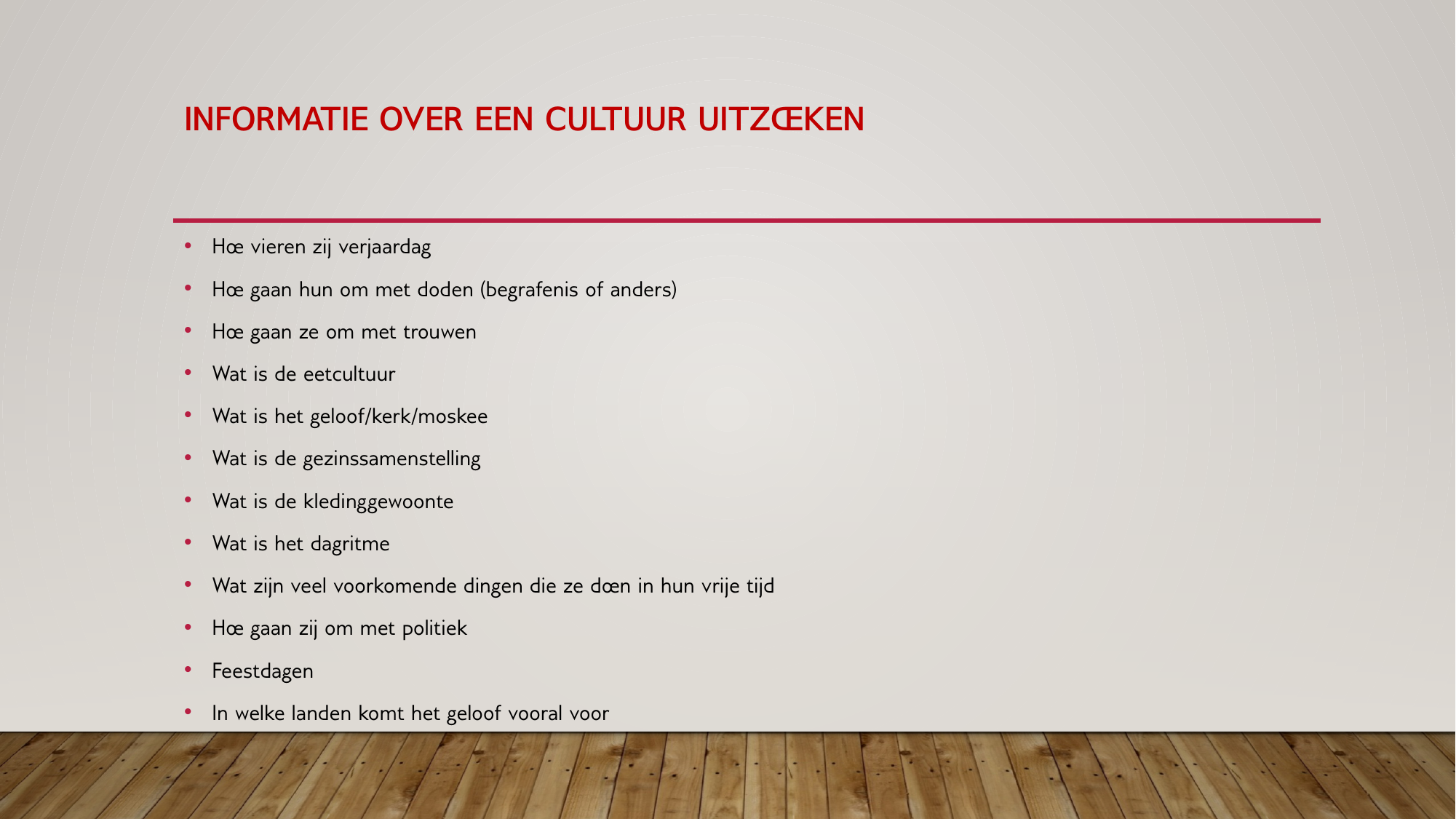

# Informatie over een cultuur uitzoeken
Hoe vieren zij verjaardag
Hoe gaan hun om met doden (begrafenis of anders)
Hoe gaan ze om met trouwen
Wat is de eetcultuur
Wat is het geloof/kerk/moskee
Wat is de gezinssamenstelling
Wat is de kledinggewoonte
Wat is het dagritme
Wat zijn veel voorkomende dingen die ze doen in hun vrije tijd
Hoe gaan zij om met politiek
Feestdagen
In welke landen komt het geloof vooral voor